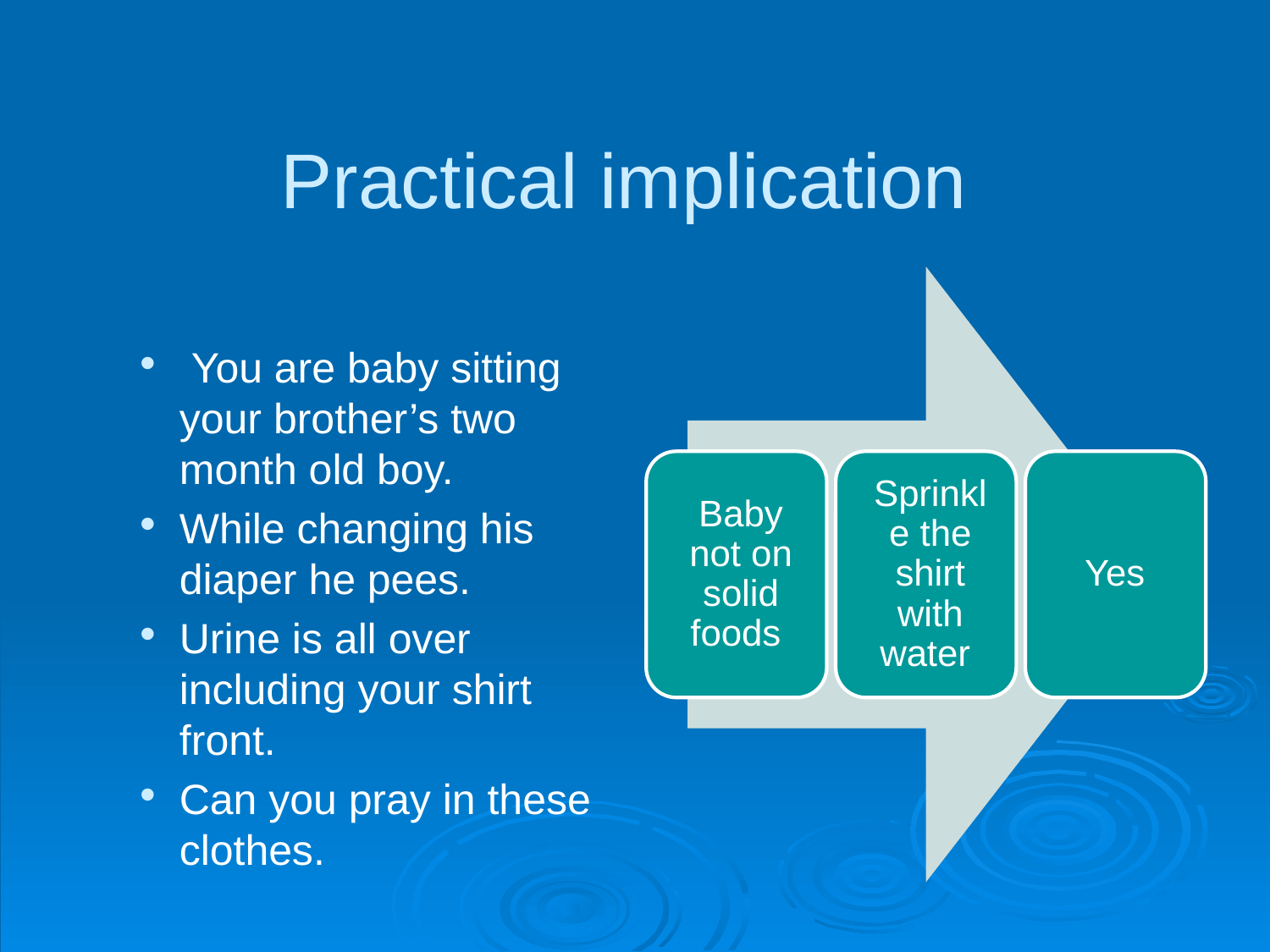

# Practical implication

 You are baby sitting your brother’s two month old boy.
While changing his diaper he pees.
Urine is all over including your shirt front.
Can you pray in these clothes.
Baby not on solid foods
Sprinkle the shirt with water
Yes